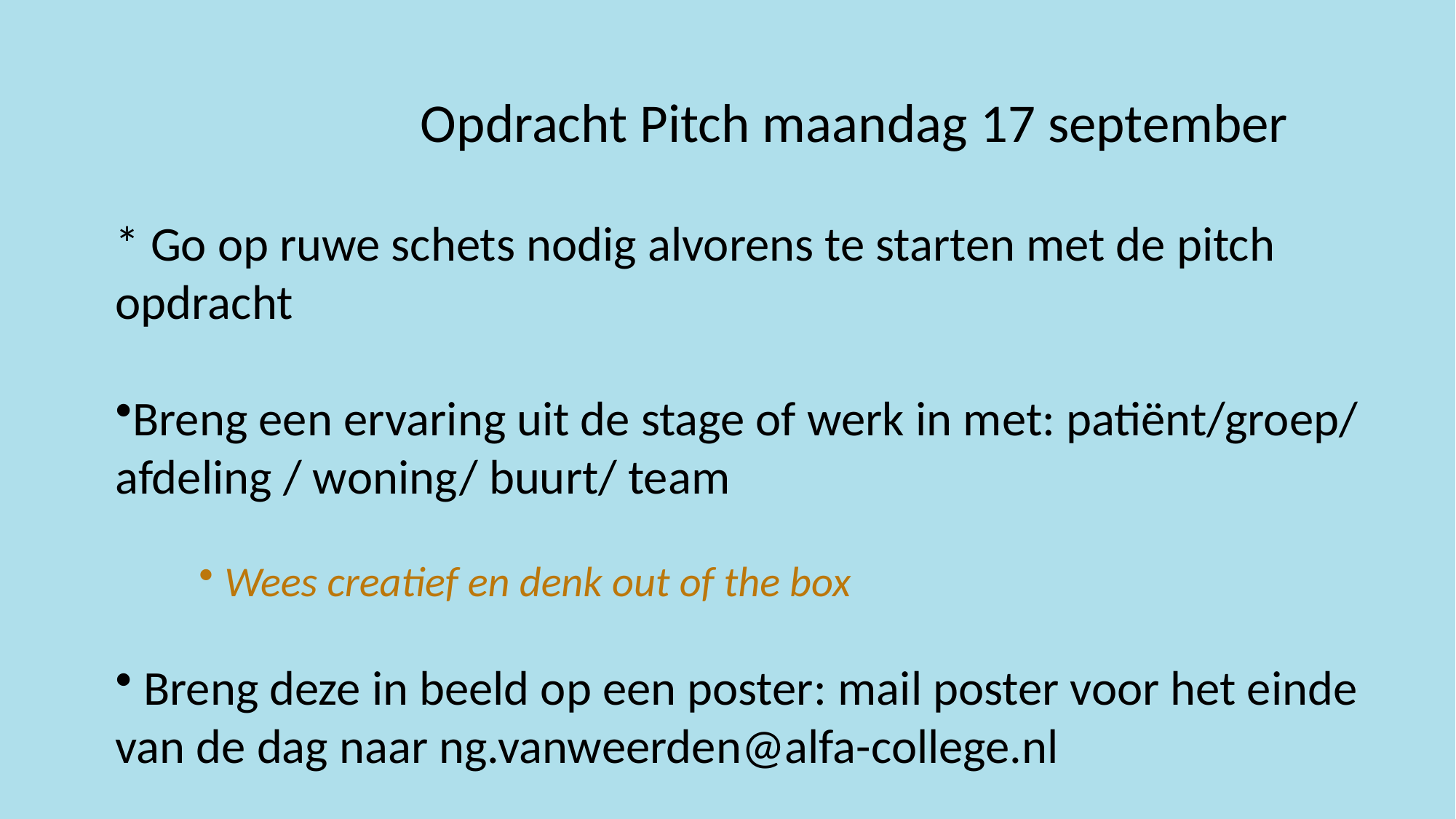

Opdracht Pitch maandag 17 september
* Go op ruwe schets nodig alvorens te starten met de pitch opdracht

Breng een ervaring uit de stage of werk in met: patiënt/groep/ afdeling / woning/ buurt/ team​

Wees creatief en denk out of the box​

 Breng deze in beeld op een poster: mail poster voor het einde van de dag naar ng.vanweerden@alfa-college.nl

Bereid een pitch voor (1minuut)